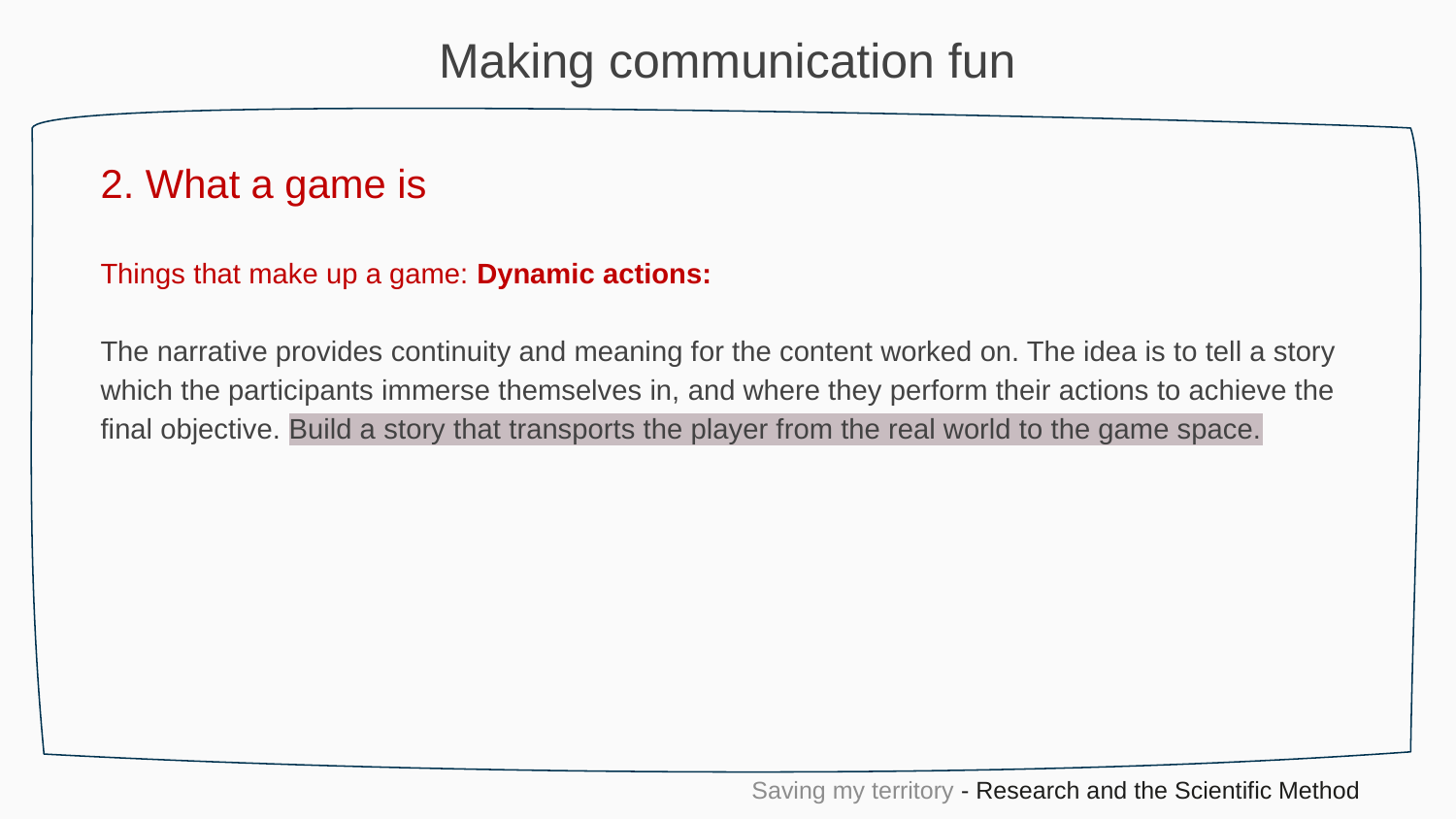

Making communication fun

2. What a game is
Things that make up a game: Dynamic actions:

The narrative provides continuity and meaning for the content worked on. The idea is to tell a story which the participants immerse themselves in, and where they perform their actions to achieve the final objective. Build a story that transports the player from the real world to the game space.

Saving my territory - Research and the Scientific Method